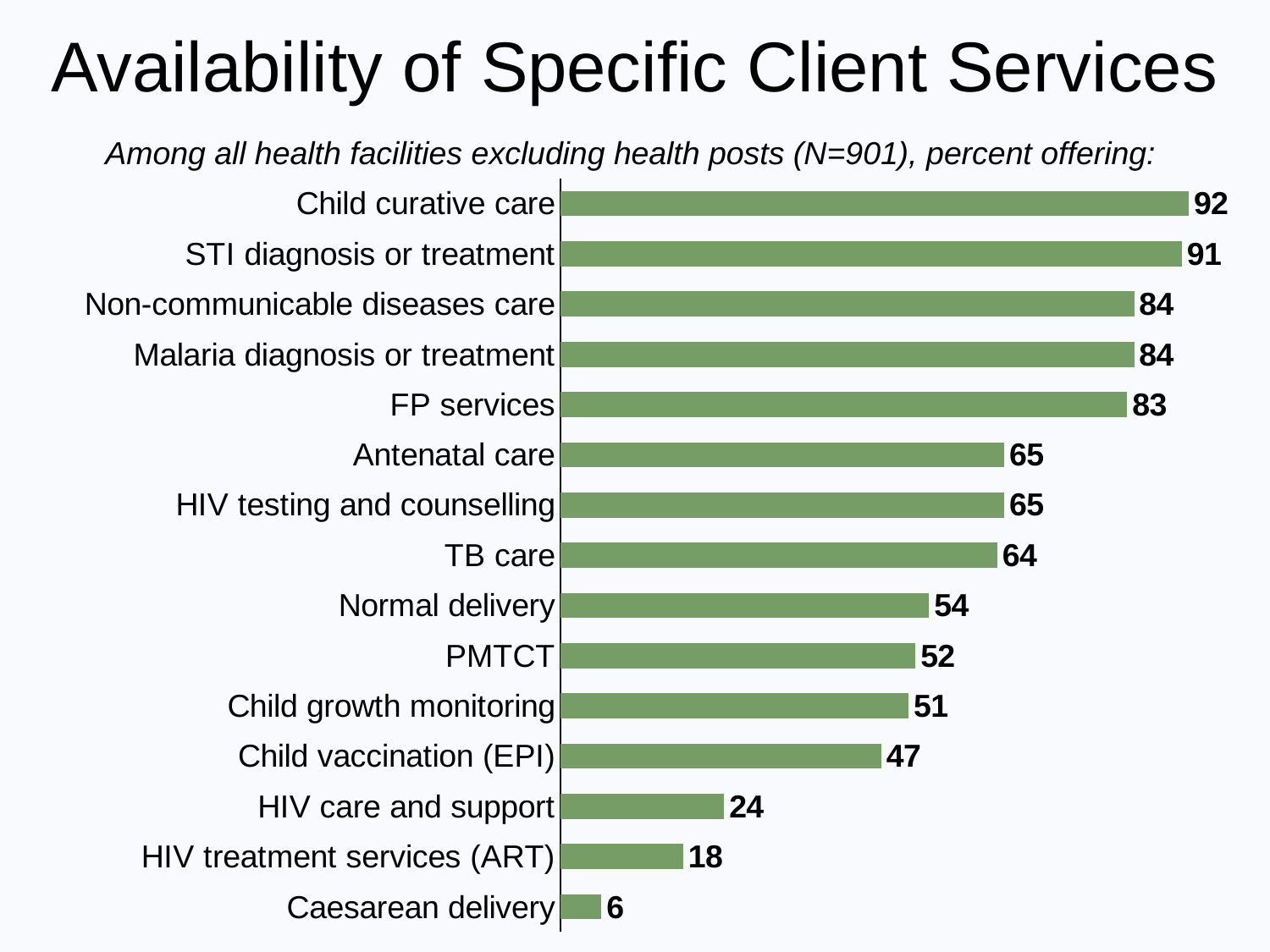

# Availability of Specific Client Services
Among all health facilities excluding health posts (N=901), percent offering:

### Chart

| Category | Series 1 |
|---|---|
| Caesarean delivery | 6.0 |
| HIV treatment services (ART) | 18.0 |
| HIV care and support | 24.0 |
| Child vaccination (EPI) | 47.0 |
| Child growth monitoring | 51.0 |
| PMTCT | 52.0 |
| Normal delivery | 54.0 |
| TB care | 64.0 |
| HIV testing and counselling | 65.0 |
| Antenatal care | 65.0 |
| FP services | 83.0 |
| Malaria diagnosis or treatment | 84.0 |
| Non-communicable diseases care | 84.0 |
| STI diagnosis or treatment | 91.0 |
| Child curative care | 92.0 |